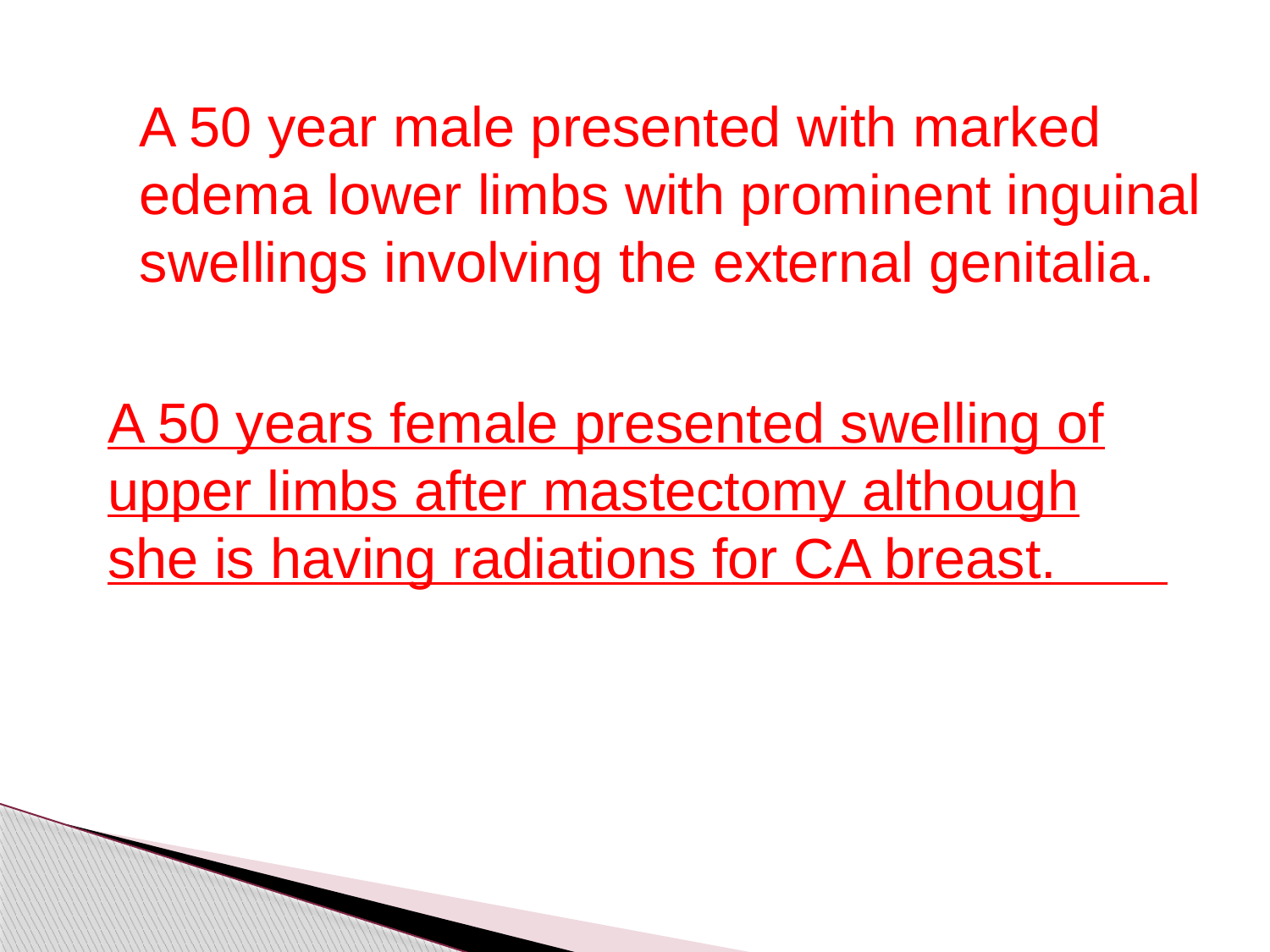

#

A 50 year male presented with marked edema lower limbs with prominent inguinal swellings involving the external genitalia.
A 50 years female presented swelling of upper limbs after mastectomy although she is having radiations for CA breast.